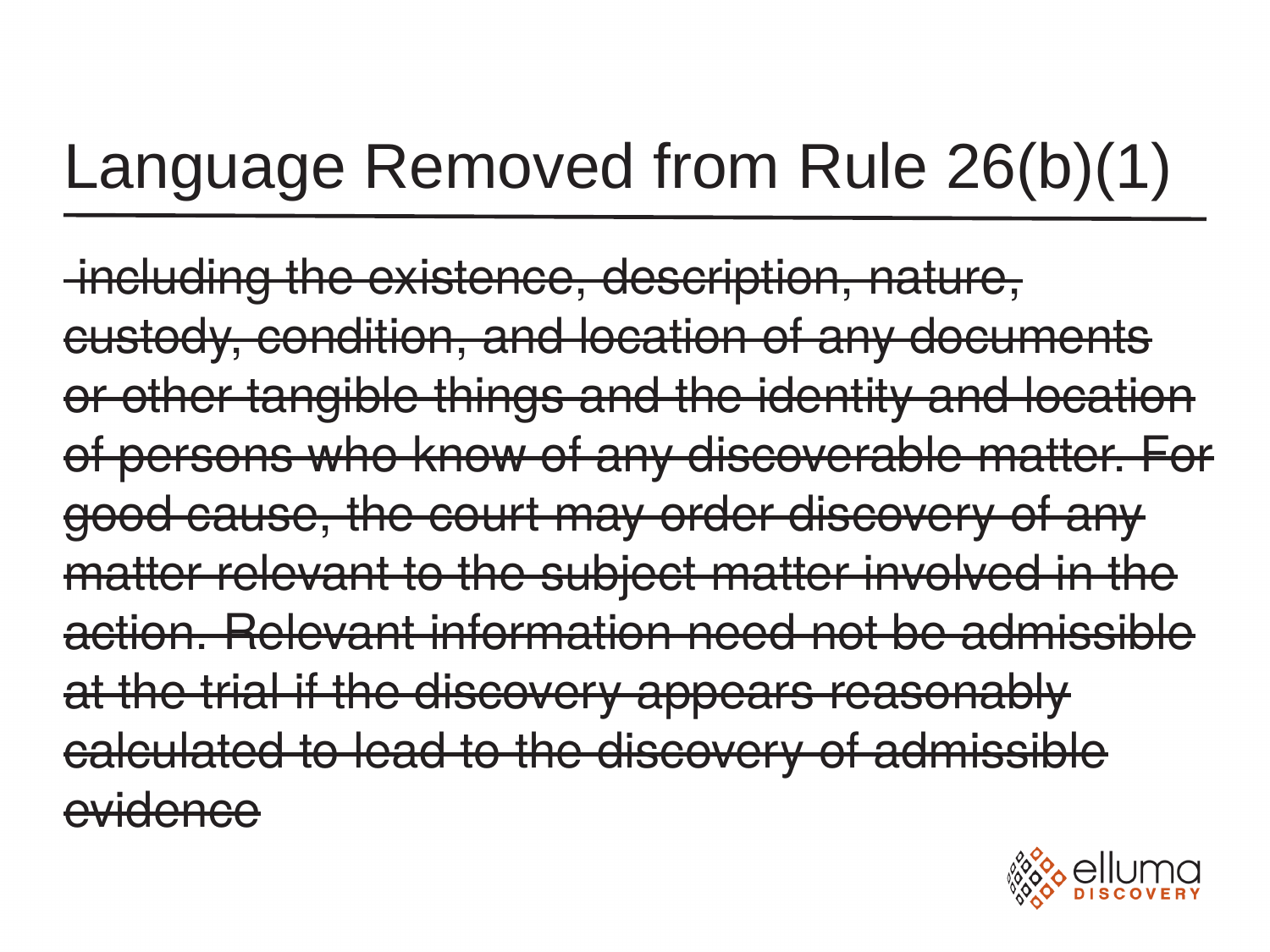

# Language Removed from Rule 26(b)(1)

 including the existence, description, nature, custody, condition, and location of any documents or other tangible things and the identity and location of persons who know of any discoverable matter. For good cause, the court may order discovery of any matter relevant to the subject matter involved in the action. Relevant information need not be admissible at the trial if the discovery appears reasonably calculated to lead to the discovery of admissible evidence